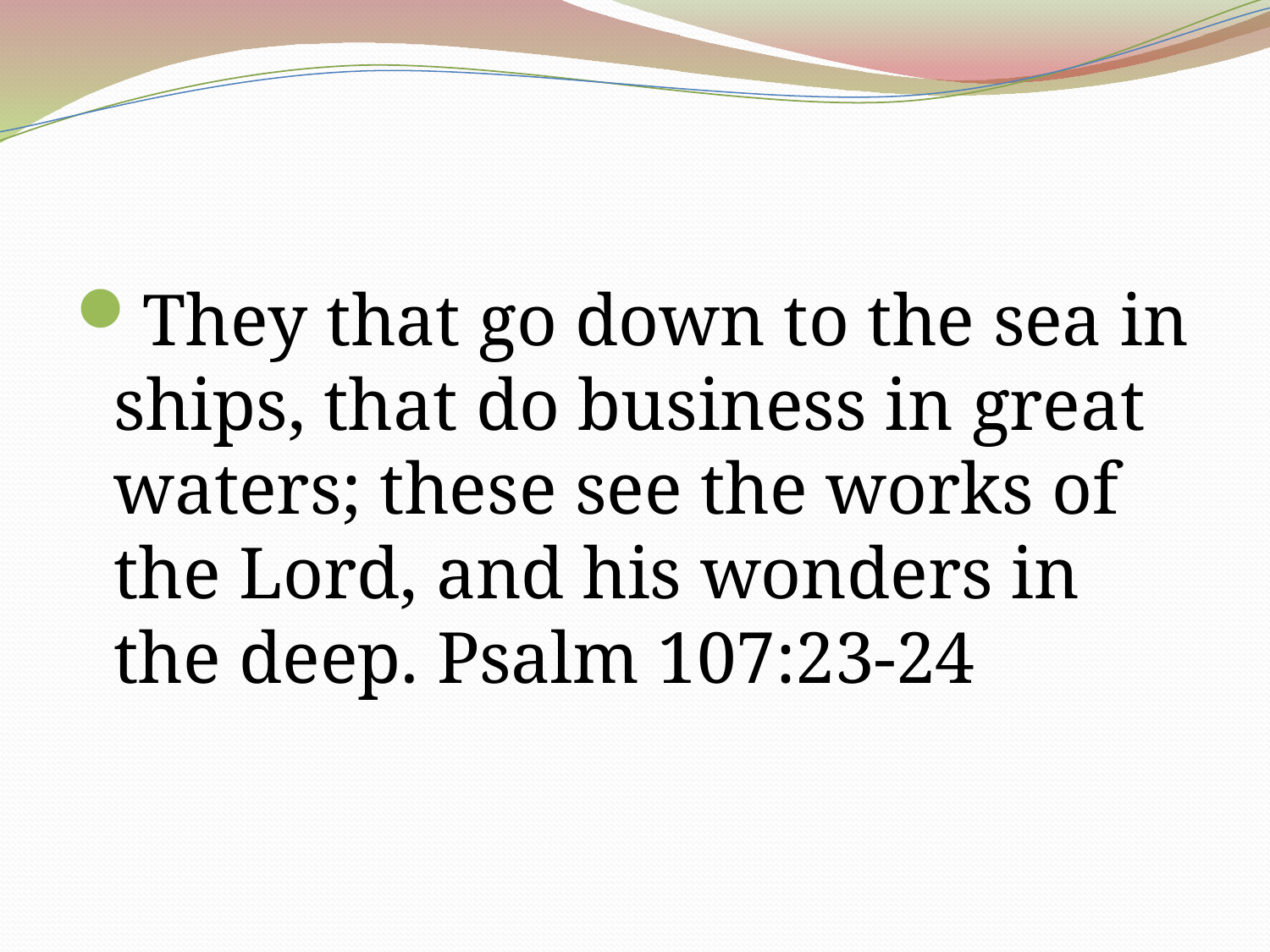

#
They that go down to the sea in ships, that do business in great waters; these see the works of the Lord, and his wonders in the deep. Psalm 107:23-24